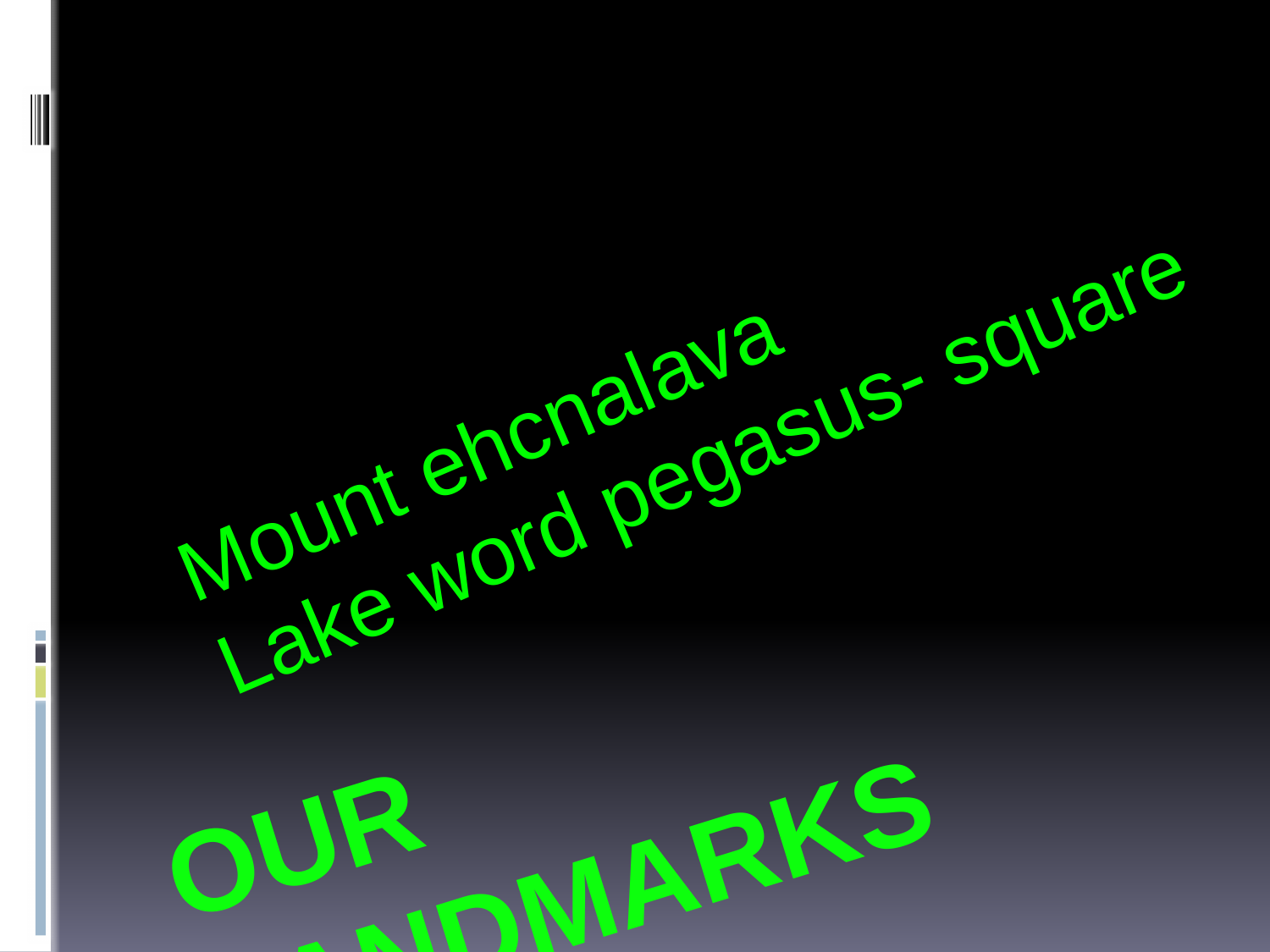

Mount ehcnalava
Lake word pegasus- square
# Our landmarks